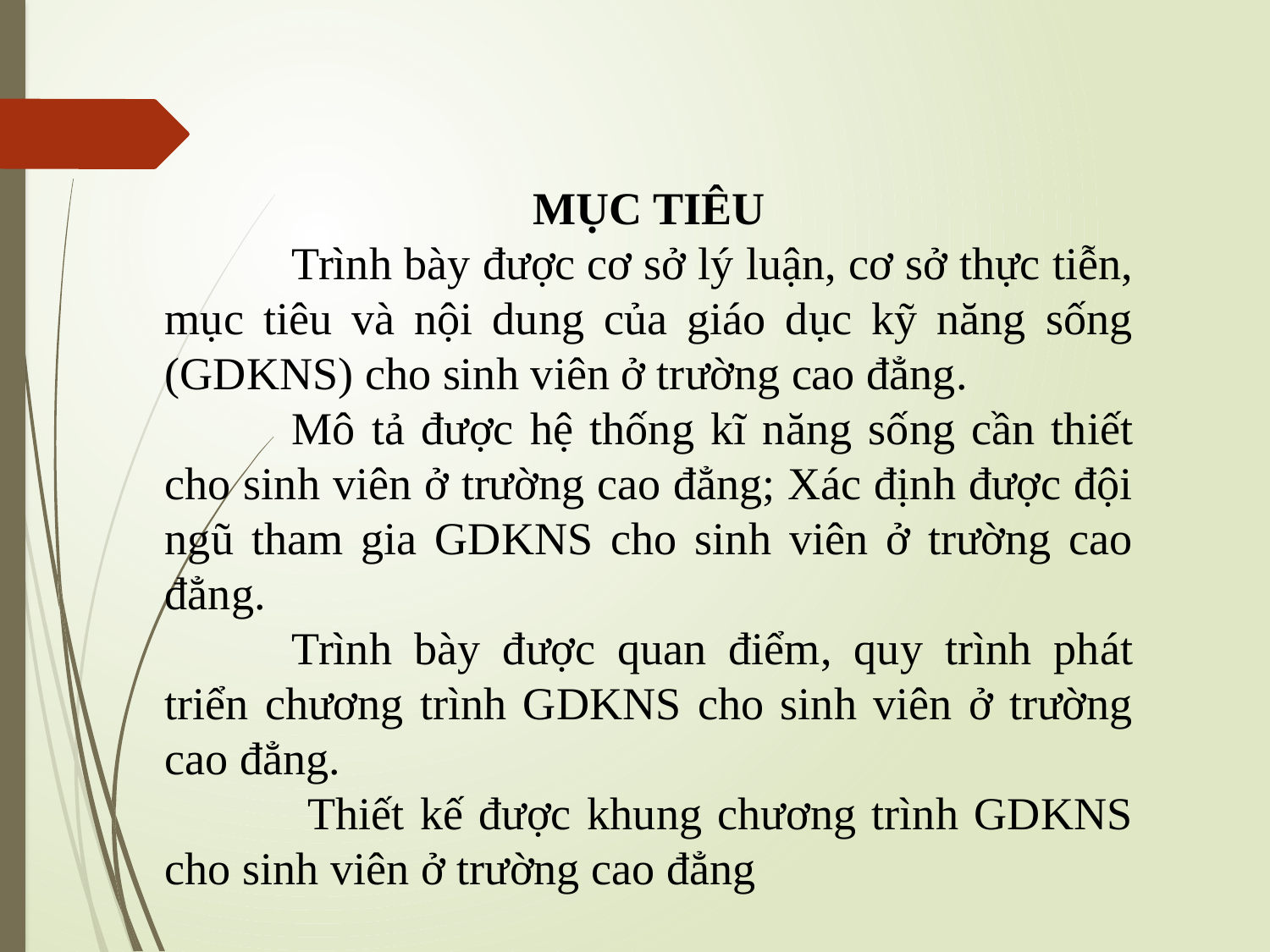

MỤC TIÊU
	Trình bày được cơ sở lý luận, cơ sở thực tiễn, mục tiêu và nội dung của giáo dục kỹ năng sống (GDKNS) cho sinh viên ở trường cao đẳng.
	Mô tả được hệ thống kĩ năng sống cần thiết cho sinh viên ở trường cao đẳng; Xác định được đội ngũ tham gia GDKNS cho sinh viên ở trường cao đẳng.
	Trình bày được quan điểm, quy trình phát triển chương trình GDKNS cho sinh viên ở trường cao đẳng.
	 Thiết kế được khung chương trình GDKNS cho sinh viên ở trường cao đẳng